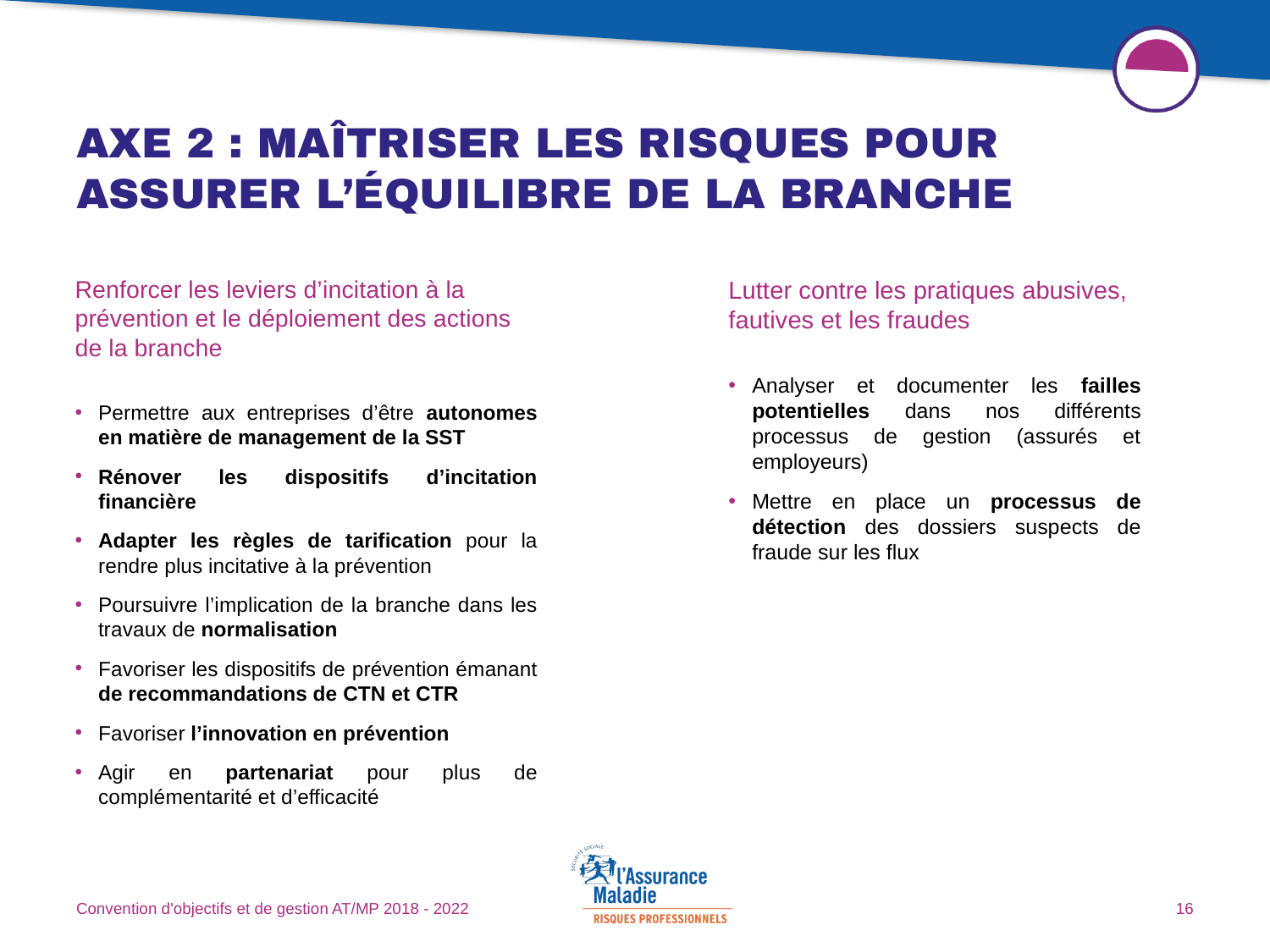

# Axe 2 : maîtriser les risques pour assurer l’équilibre de la branche
Lutter contre les pratiques abusives, fautives et les fraudes

Analyser et documenter les failles potentielles dans nos différents processus de gestion (assurés et employeurs)
Mettre en place un processus de détection des dossiers suspects de fraude sur les flux
Renforcer les leviers d’incitation à la prévention et le déploiement des actions de la branche

Permettre aux entreprises d’être autonomes en matière de management de la SST
Rénover les dispositifs d’incitation financière
Adapter les règles de tarification pour la rendre plus incitative à la prévention
Poursuivre l’implication de la branche dans les travaux de normalisation
Favoriser les dispositifs de prévention émanant de recommandations de CTN et CTR
Favoriser l’innovation en prévention
Agir en partenariat pour plus de complémentarité et d’efficacité
Convention d'objectifs et de gestion AT/MP 2018 - 2022
16